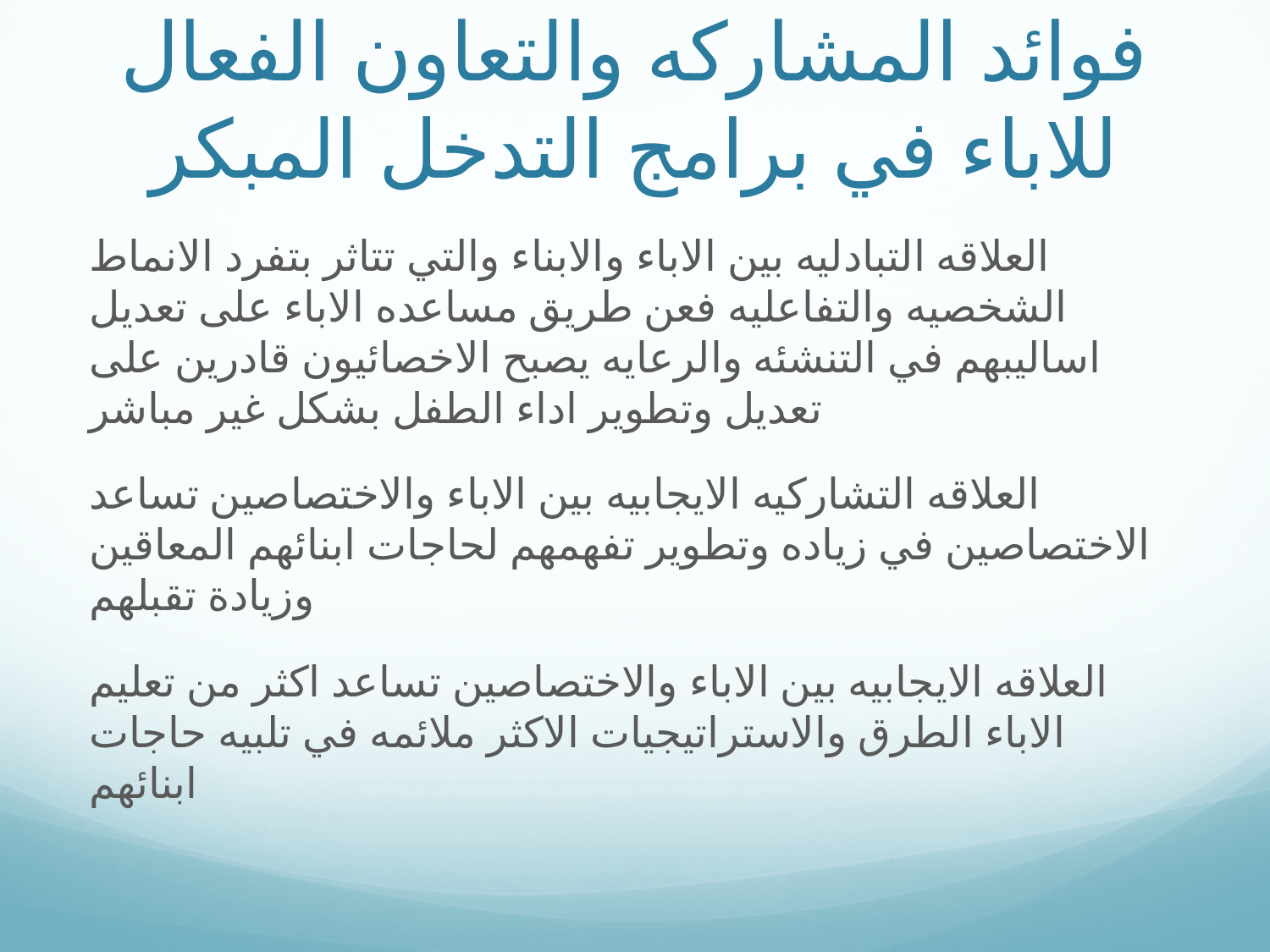

# فوائد المشاركه والتعاون الفعال للاباء في برامج التدخل المبكر
العلاقه التبادليه بين الاباء والابناء والتي تتاثر بتفرد الانماط الشخصيه والتفاعليه فعن طريق مساعده الاباء على تعديل اساليبهم في التنشئه والرعايه يصبح الاخصائيون قادرين على تعديل وتطوير اداء الطفل بشكل غير مباشر
العلاقه التشاركيه الايجابيه بين الاباء والاختصاصين تساعد الاختصاصين في زياده وتطوير تفهمهم لحاجات ابنائهم المعاقين وزيادة تقبلهم
العلاقه الايجابيه بين الاباء والاختصاصين تساعد اكثر من تعليم الاباء الطرق والاستراتيجيات الاكثر ملائمه في تلبيه حاجات ابنائهم